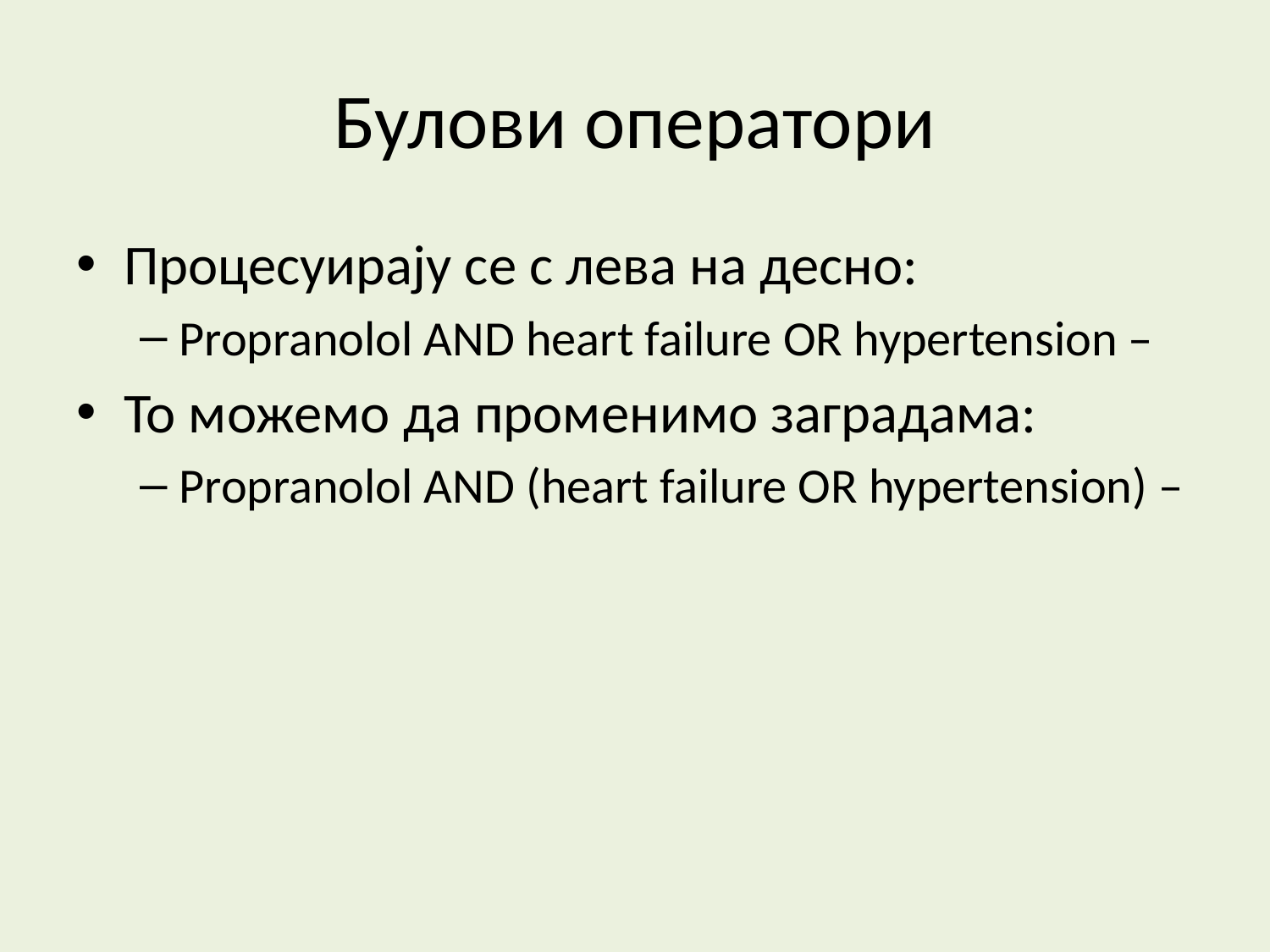

# Булови оператори
Процесуирају се с лева на десно:
Propranolol AND heart failure OR hypertension –
То можемо да променимо заградама:
Propranolol AND (heart failure OR hypertension) –